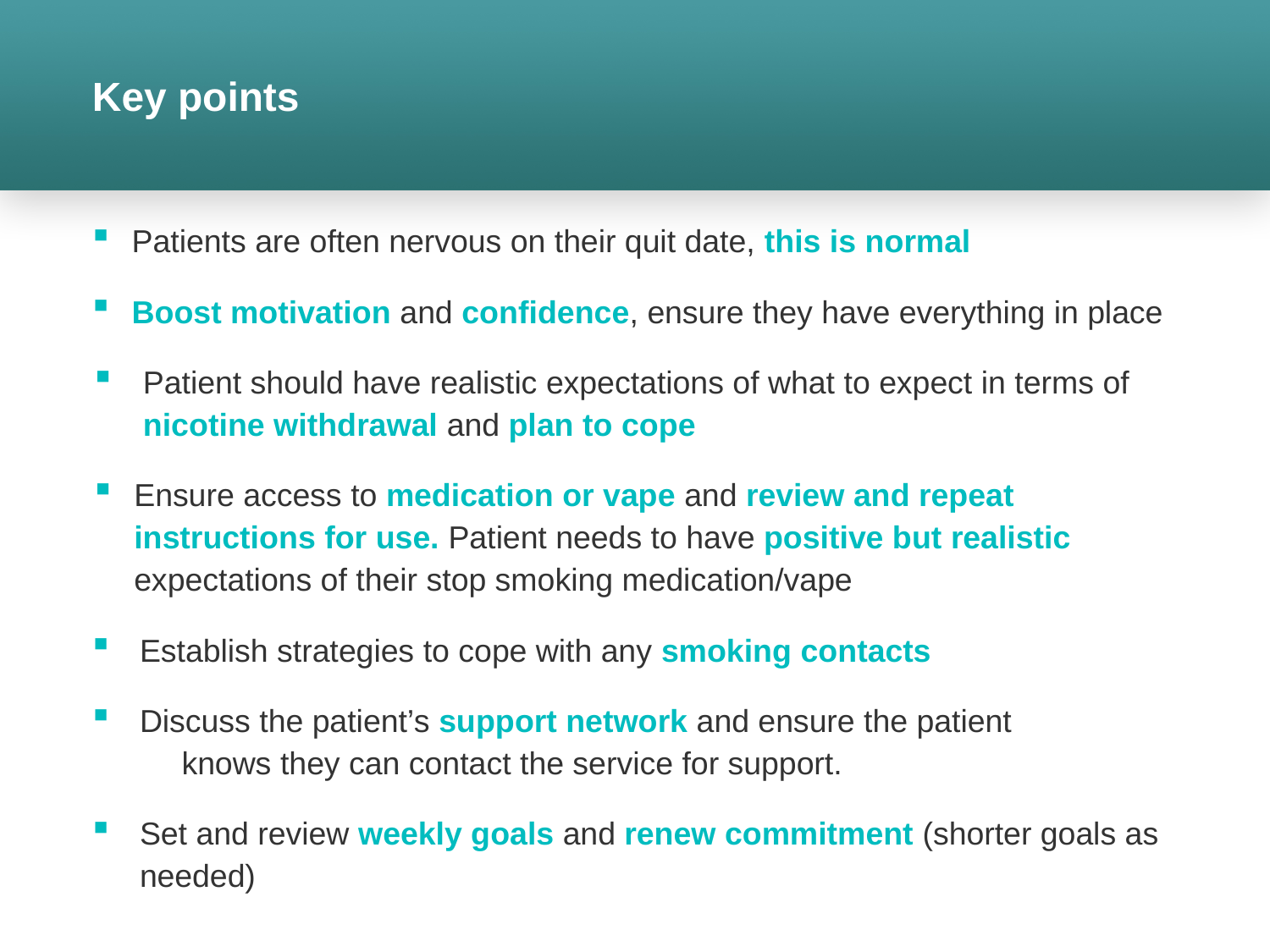

# Key points
Patients are often nervous on their quit date, this is normal
Boost motivation and confidence, ensure they have everything in place
Patient should have realistic expectations of what to expect in terms of nicotine withdrawal and plan to cope
Ensure access to medication or vape and review and repeat instructions for use. Patient needs to have positive but realistic expectations of their stop smoking medication/vape
Establish strategies to cope with any smoking contacts
Discuss the patient’s support network and ensure the patient
	knows they can contact the service for support.
Set and review weekly goals and renew commitment (shorter goals as needed)